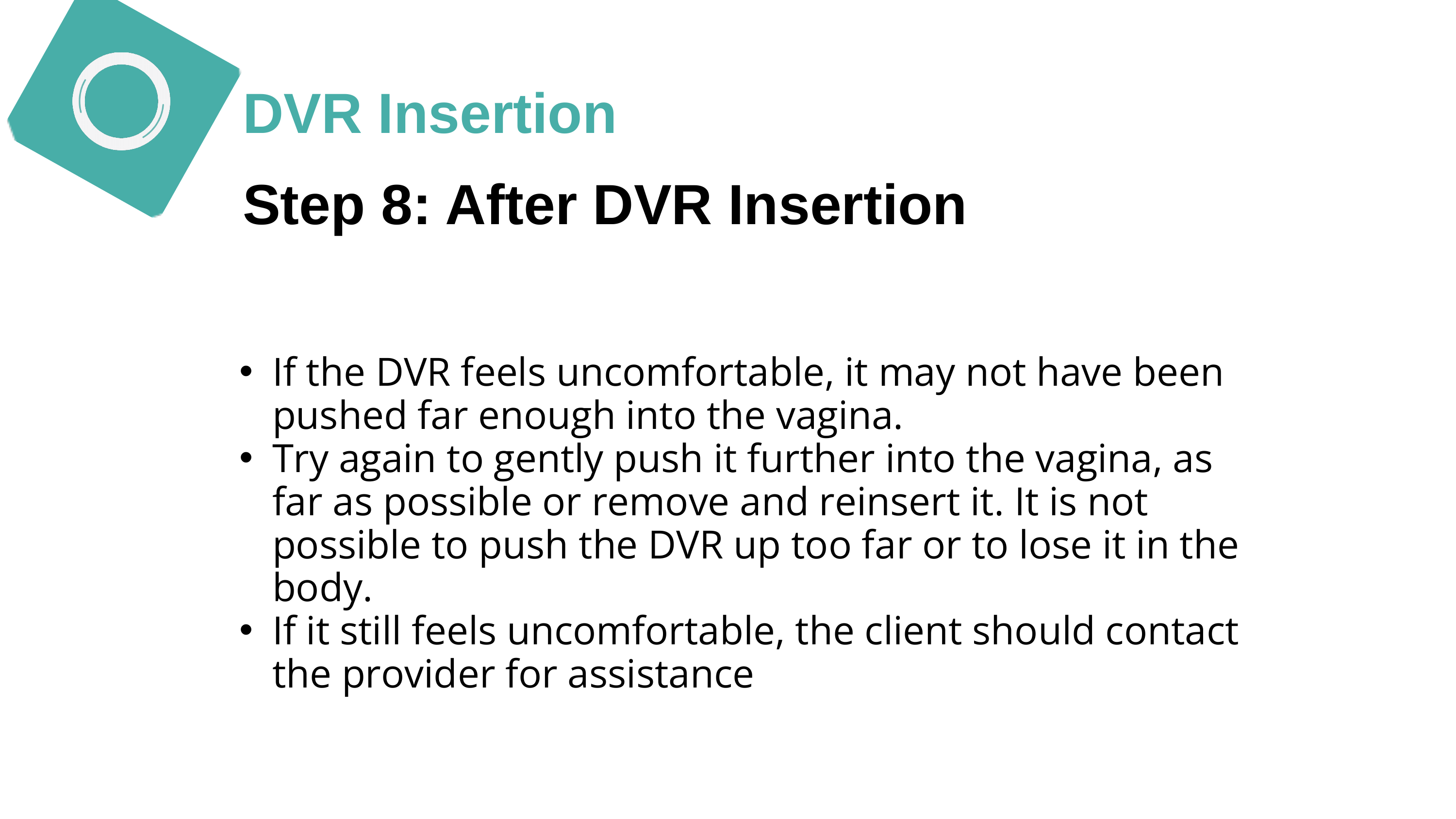

DVR Insertion
Step 8: After DVR Insertion
If the DVR feels uncomfortable, it may not have been pushed far enough into the vagina.
Try again to gently push it further into the vagina, as far as possible or remove and reinsert it. It is not possible to push the DVR up too far or to lose it in the body.
If it still feels uncomfortable, the client should contact the provider for assistance